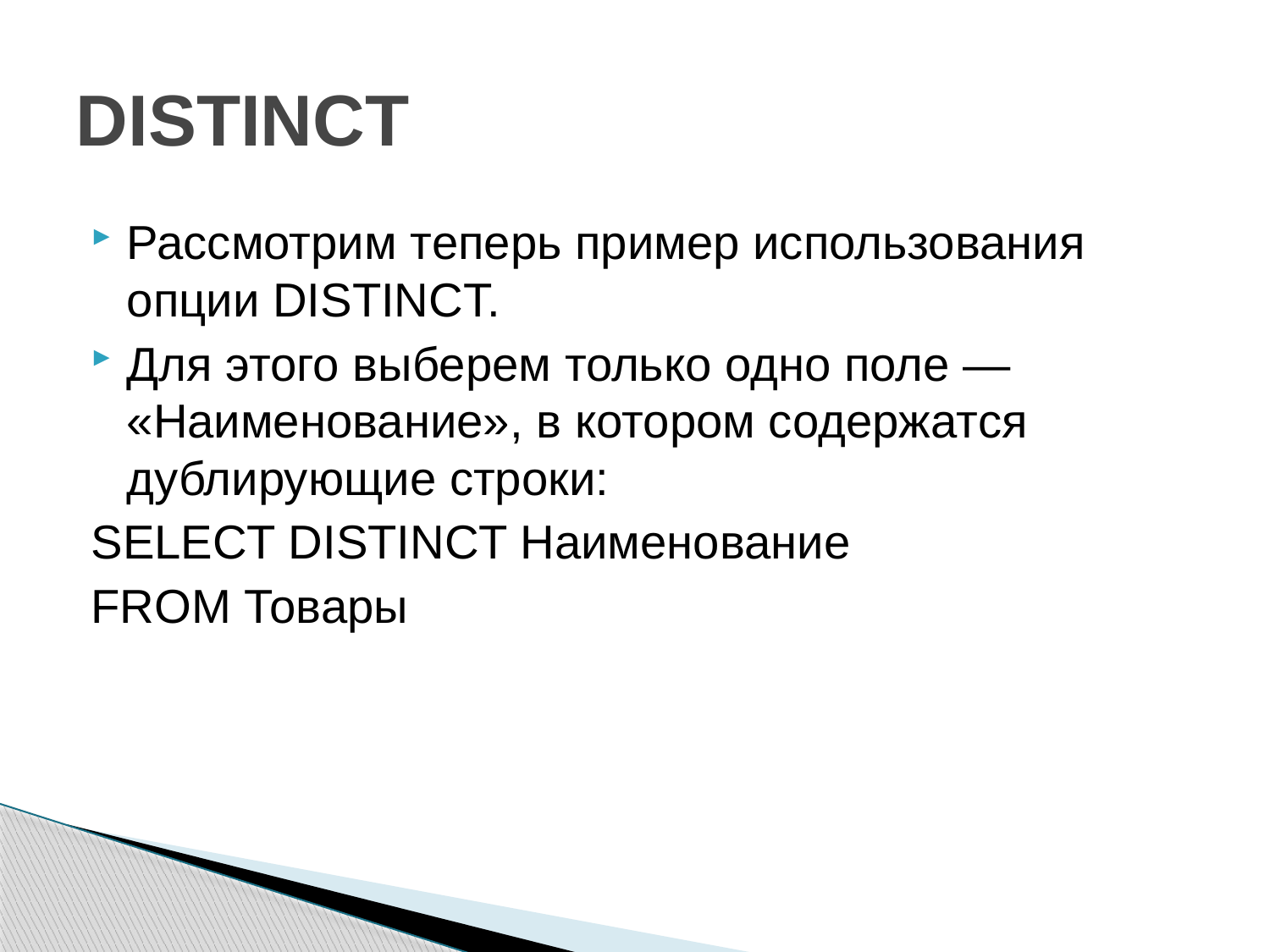

# DISTINCT
Рассмотрим теперь пример использования опции DISTINCT.
Для этого выберем только одно поле — «Наименование», в котором содержатся дублирующие строки:
SELECT DISTINCT Наименование
FROM Товары